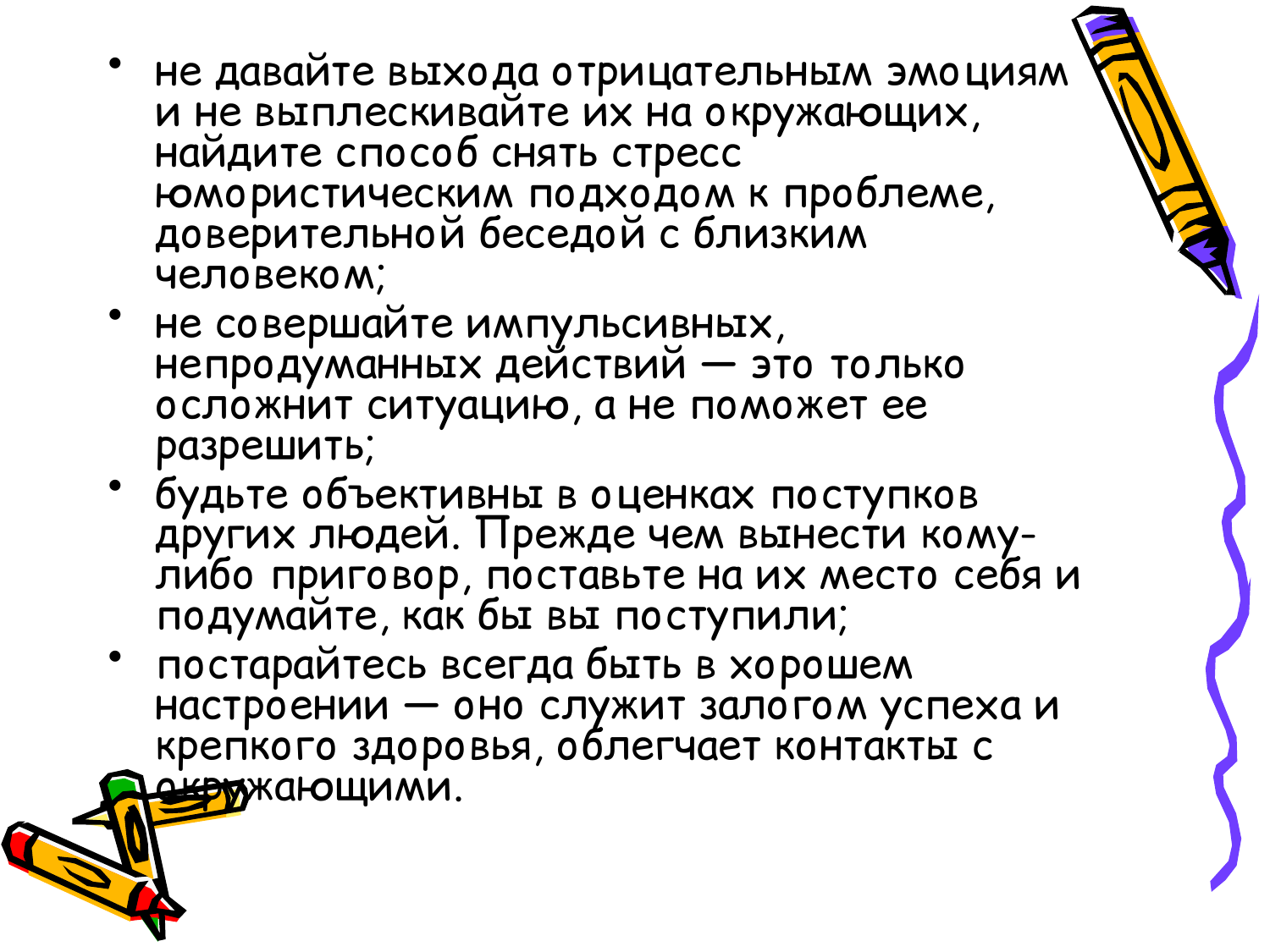

не давайте выхода отрицательным эмоциям и не выплескивайте их на окружающих,  найдите способ снять стресс юмористическим подходом к проблеме, доверительной беседой с близким человеком;
не совершайте импульсивных, непродуманных действий — это только осложнит ситуацию, а не поможет ее разрешить;
будьте объективны в оценках поступков других людей. Прежде чем вынести кому-либо приговор, поставьте на их место себя и подумайте, как бы вы поступили;
постарайтесь всегда быть в хорошем настроении — оно служит залогом успеха и крепкого здоровья, облегчает контакты с окружающими.